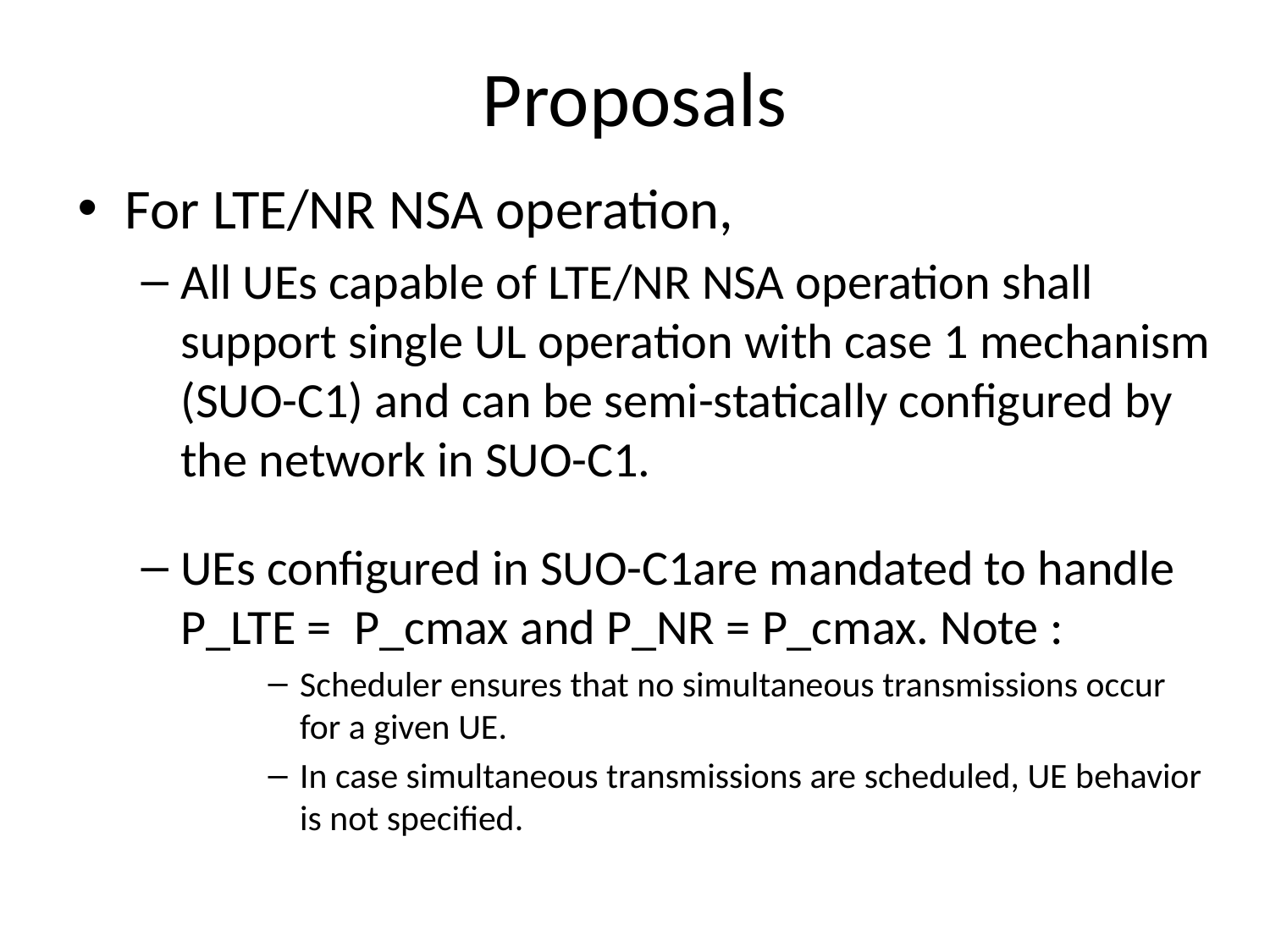

# Proposals
For LTE/NR NSA operation,
All UEs capable of LTE/NR NSA operation shall support single UL operation with case 1 mechanism (SUO-C1) and can be semi-statically configured by the network in SUO-C1.

UEs configured in SUO-C1are mandated to handle P_LTE =  P_cmax and P_NR = P_cmax. Note :
Scheduler ensures that no simultaneous transmissions occur for a given UE.
In case simultaneous transmissions are scheduled, UE behavior is not specified.